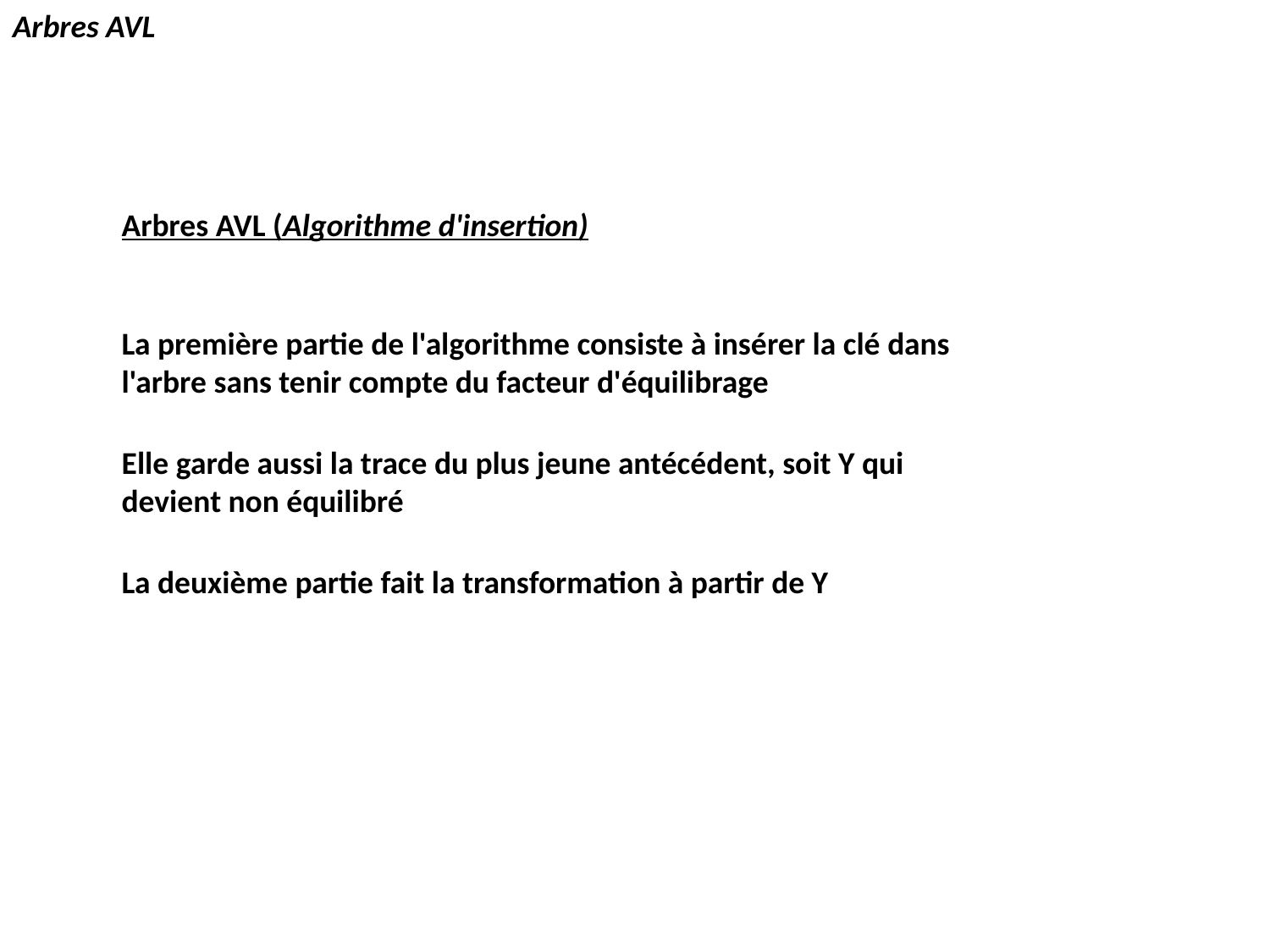

Arbres AVL

Arbres AVL (Algorithme d'insertion)
La première partie de l'algorithme consiste à insérer la clé dans l'arbre sans tenir compte du facteur d'équilibrage
Elle garde aussi la trace du plus jeune antécédent, soit Y qui devient non équilibré
La deuxième partie fait la transformation à partir de Y